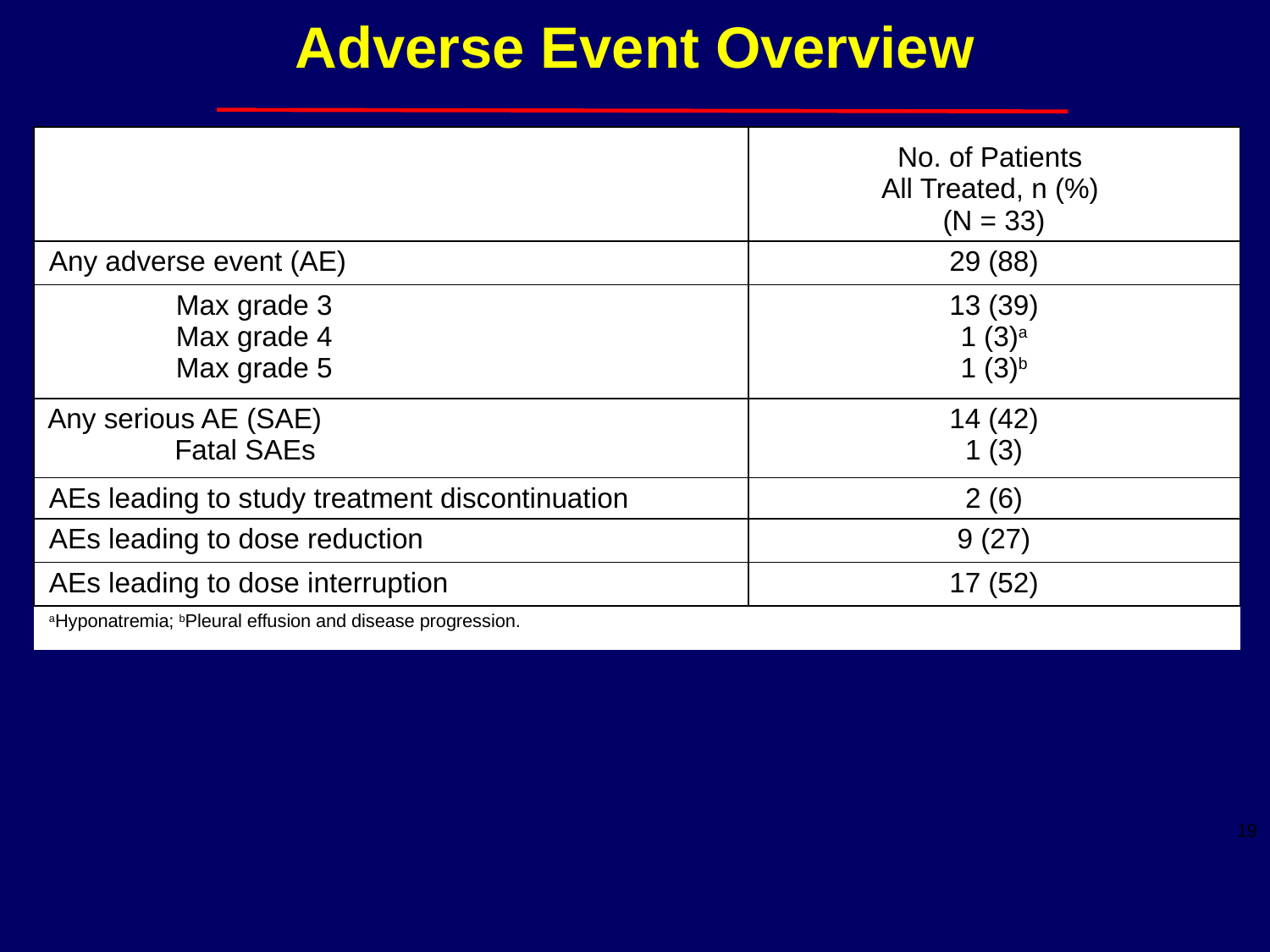

# Adverse Event Overview

|  | No. of Patients All Treated, n (%) (N = 33) |
| --- | --- |
| Any adverse event (AE) | 29 (88) |
| Max grade 3 Max grade 4 Max grade 5 | 13 (39) 1 (3)a 1 (3)b |
| Any serious AE (SAE) Fatal SAEs | 14 (42) 1 (3) |
| AEs leading to study treatment discontinuation | 2 (6) |
| AEs leading to dose reduction | 9 (27) |
| AEs leading to dose interruption | 17 (52) |
| aHyponatremia; bPleural effusion and disease progression. |  |
19